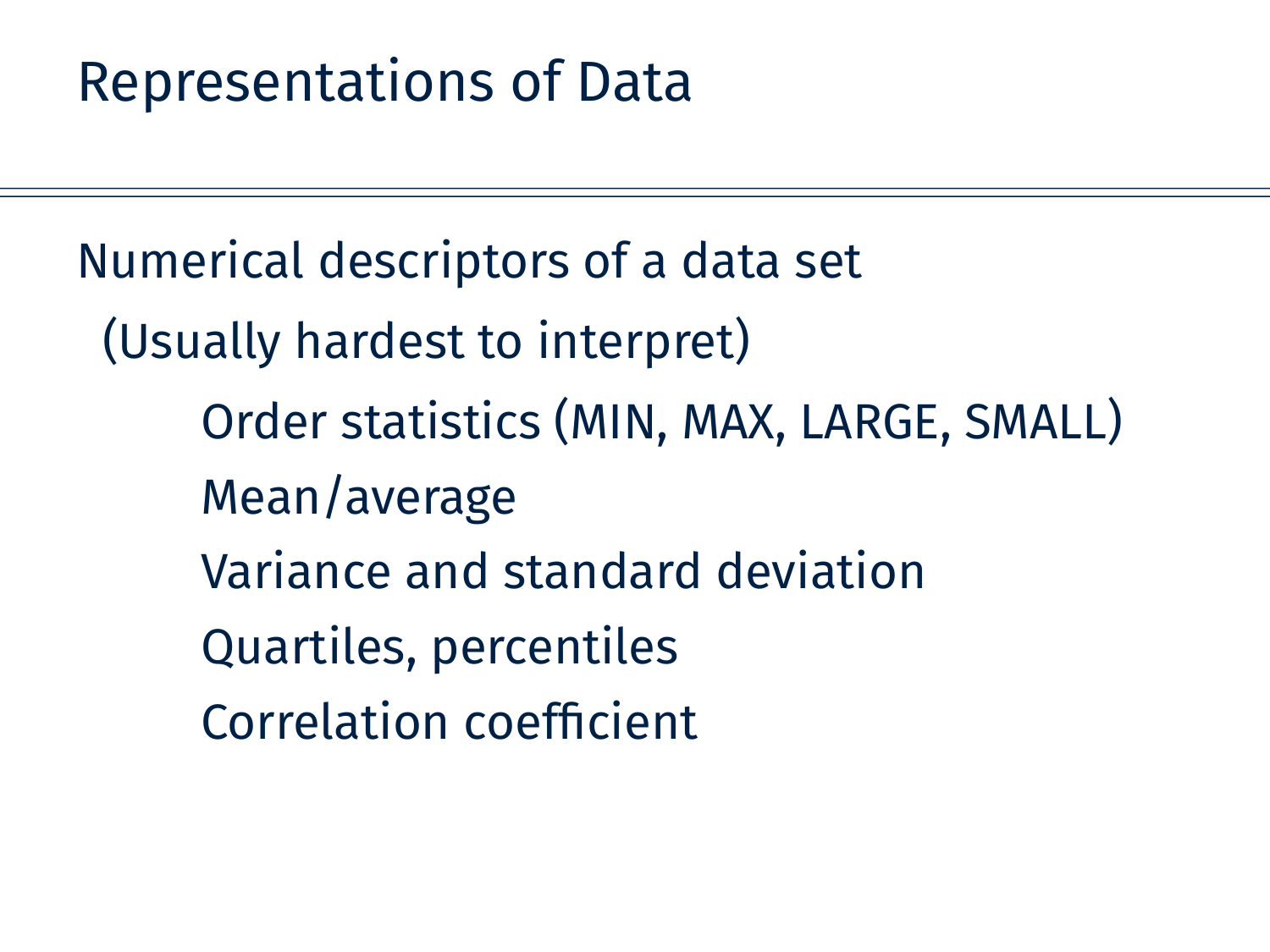

# Representations of Data
Numerical descriptors of a data set
  (Usually hardest to interpret)
Order statistics (MIN, MAX, LARGE, SMALL)
Mean/average
Variance and standard deviation
Quartiles, percentiles
Correlation coefficient